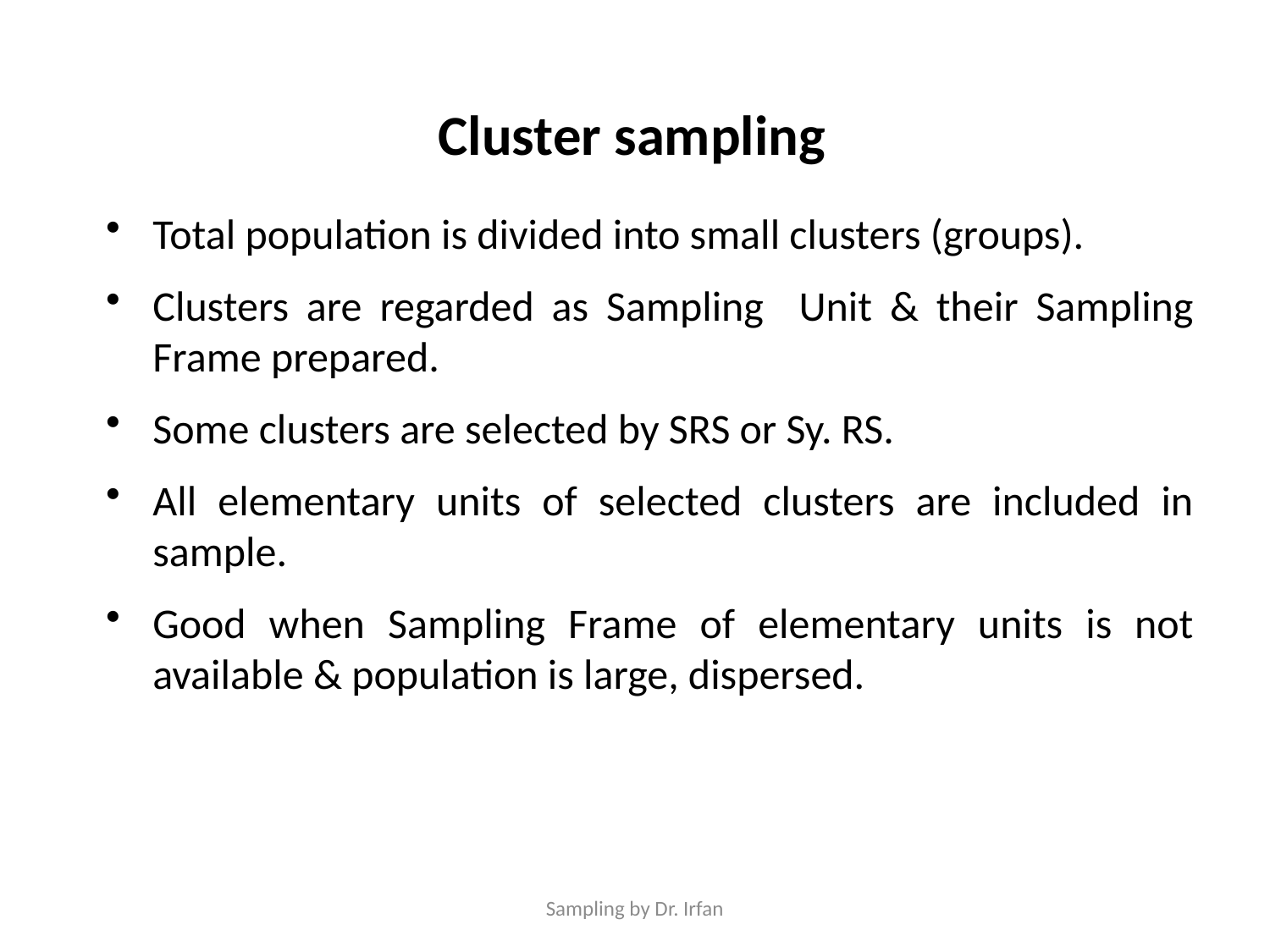

Cluster sampling
Total population is divided into small clusters (groups).
Clusters are regarded as Sampling  Unit & their Sampling Frame prepared.
Some clusters are selected by SRS or Sy. RS.
All elementary units of selected clusters are included in sample.
Good when Sampling Frame of elementary units is not available & population is large, dispersed.
Sampling by Dr. Irfan